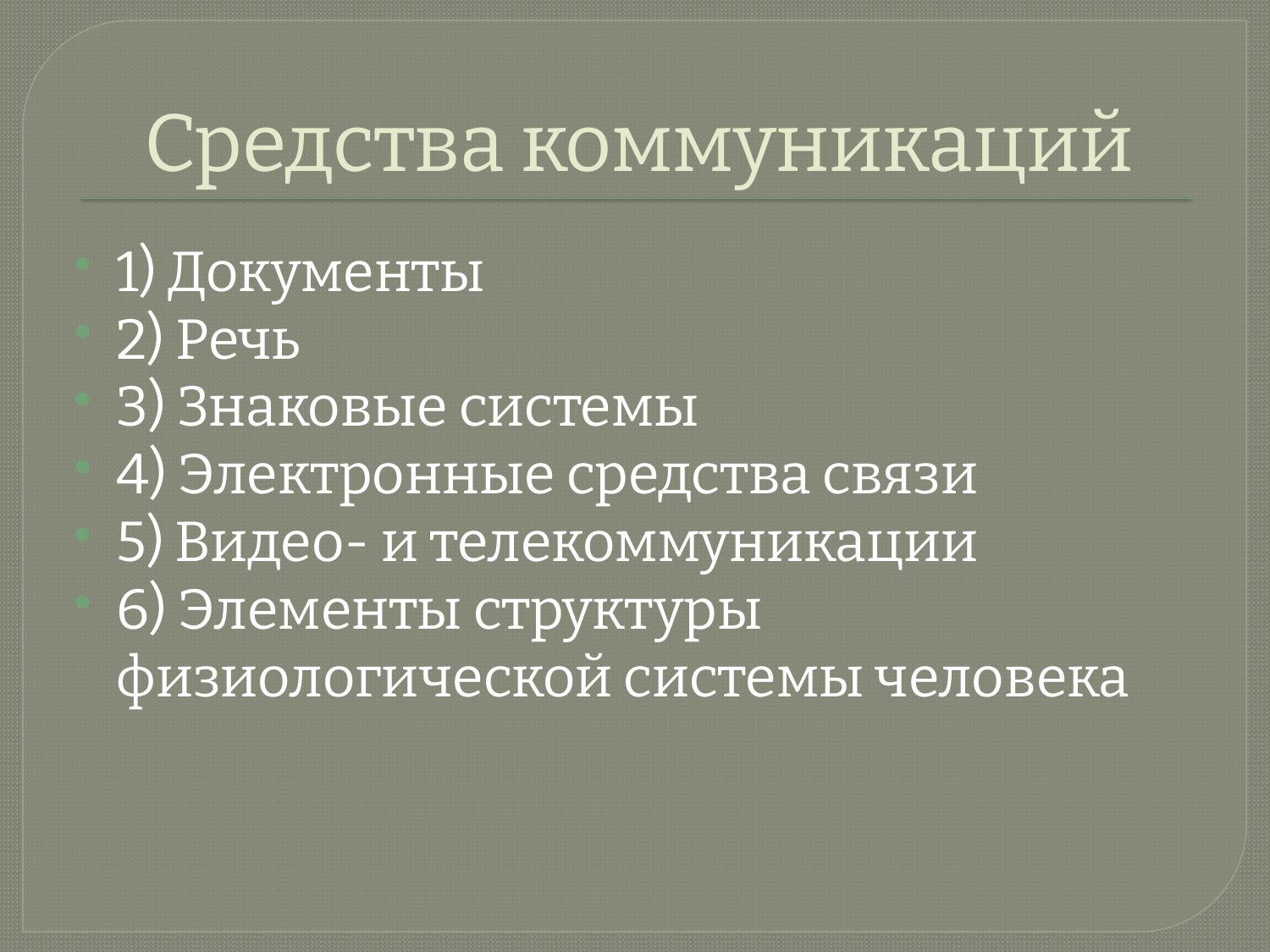

# Средства коммуникаций
1) Документы
2) Речь
3) Знаковые системы
4) Электронные средства связи
5) Видео- и телекоммуникации
6) Элементы структуры физиологической системы человека